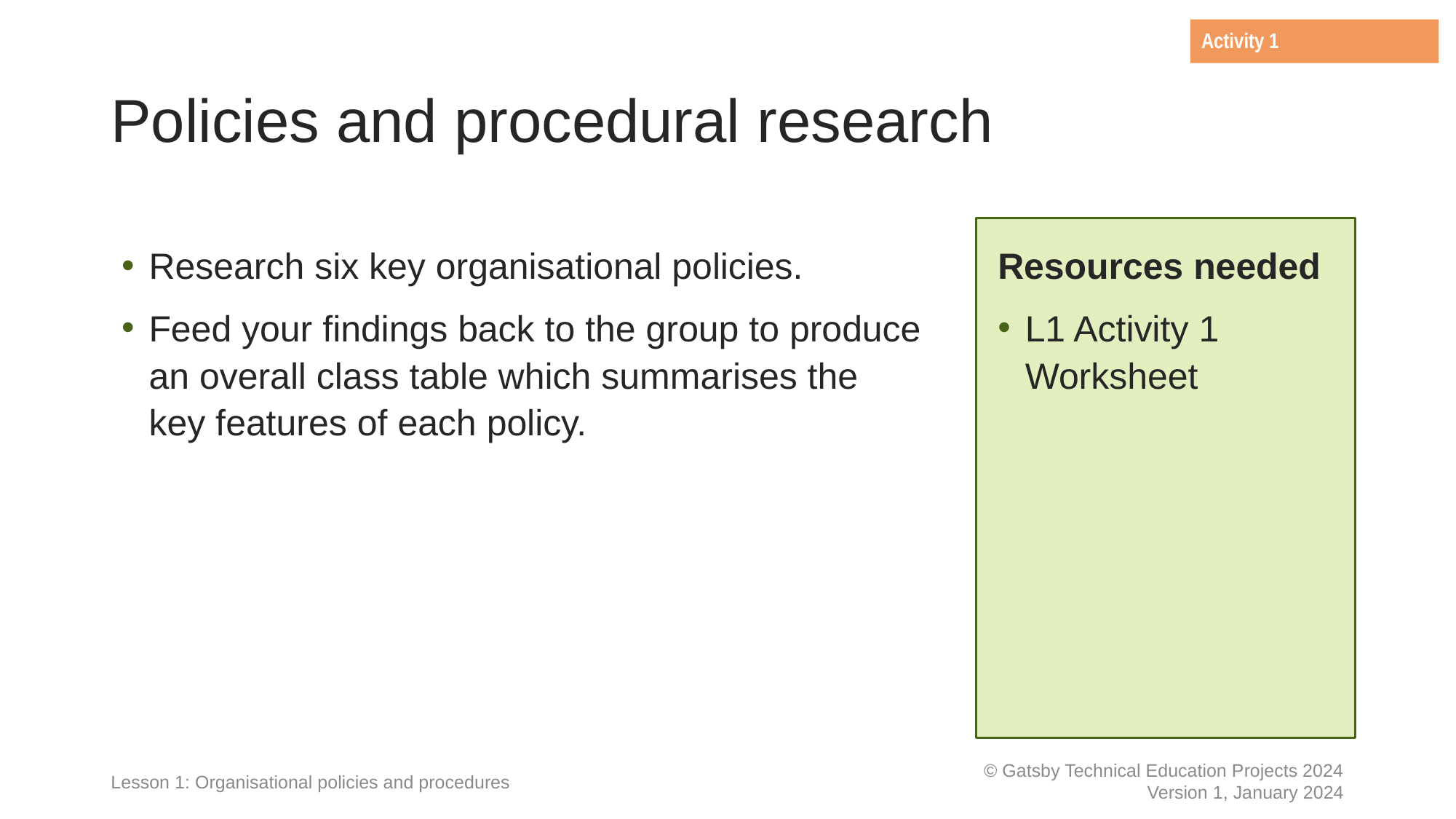

Activity 1
# Policies and procedural research
Research six key organisational policies.
Feed your findings back to the group to produce an overall class table which summarises the key features of each policy.
Resources needed
L1 Activity 1 Worksheet
Lesson 1: Organisational policies and procedures